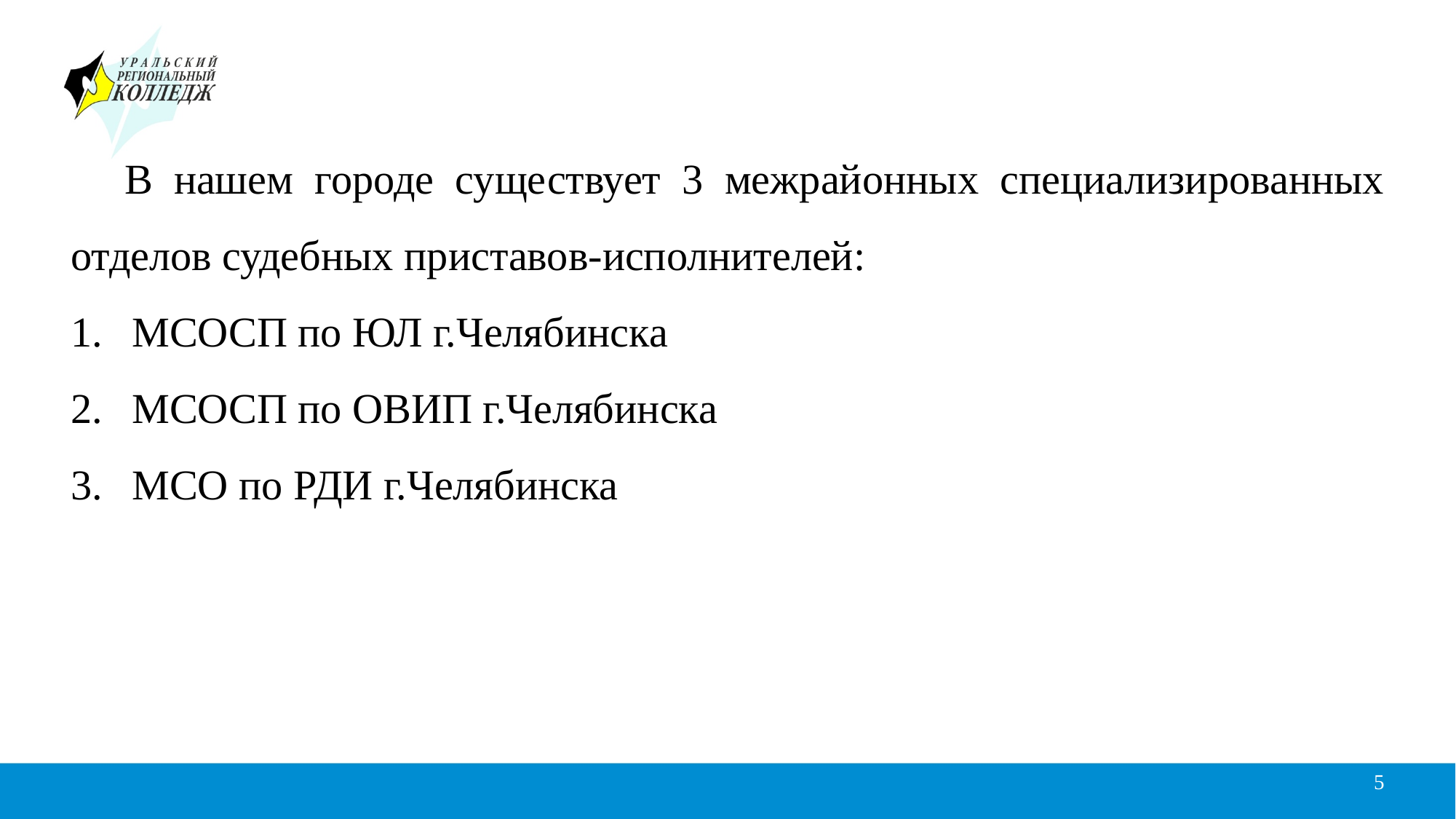

В нашем городе существует 3 межрайонных специализированных отделов судебных приставов-исполнителей:
МСОСП по ЮЛ г.Челябинска
МСОСП по ОВИП г.Челябинска
МСО по РДИ г.Челябинска

5